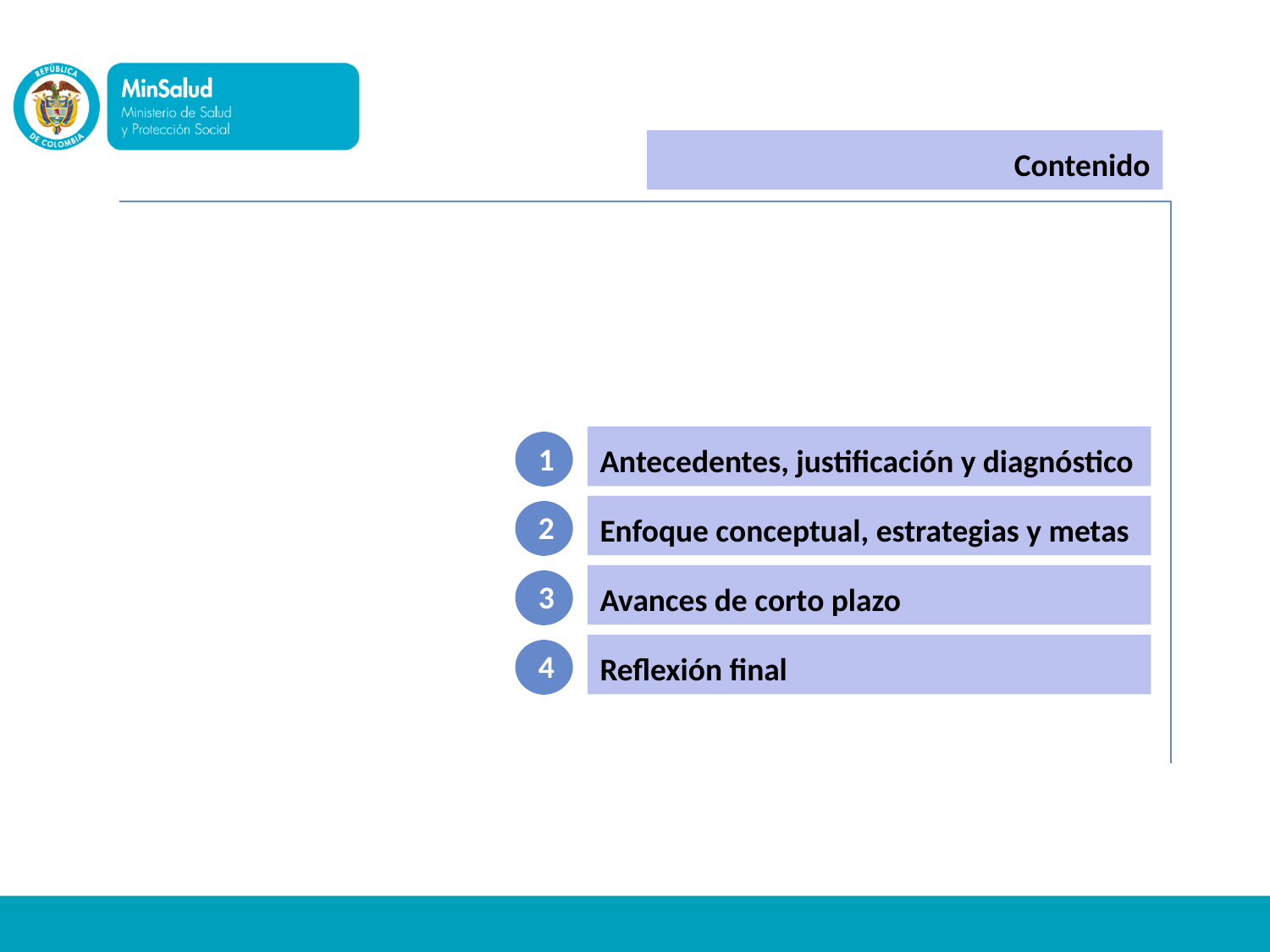

Contenido

Antecedentes, justificación y diagnóstico

1
Enfoque conceptual, estrategias y metas

2
Avances de corto plazo

3
Reflexión final

4